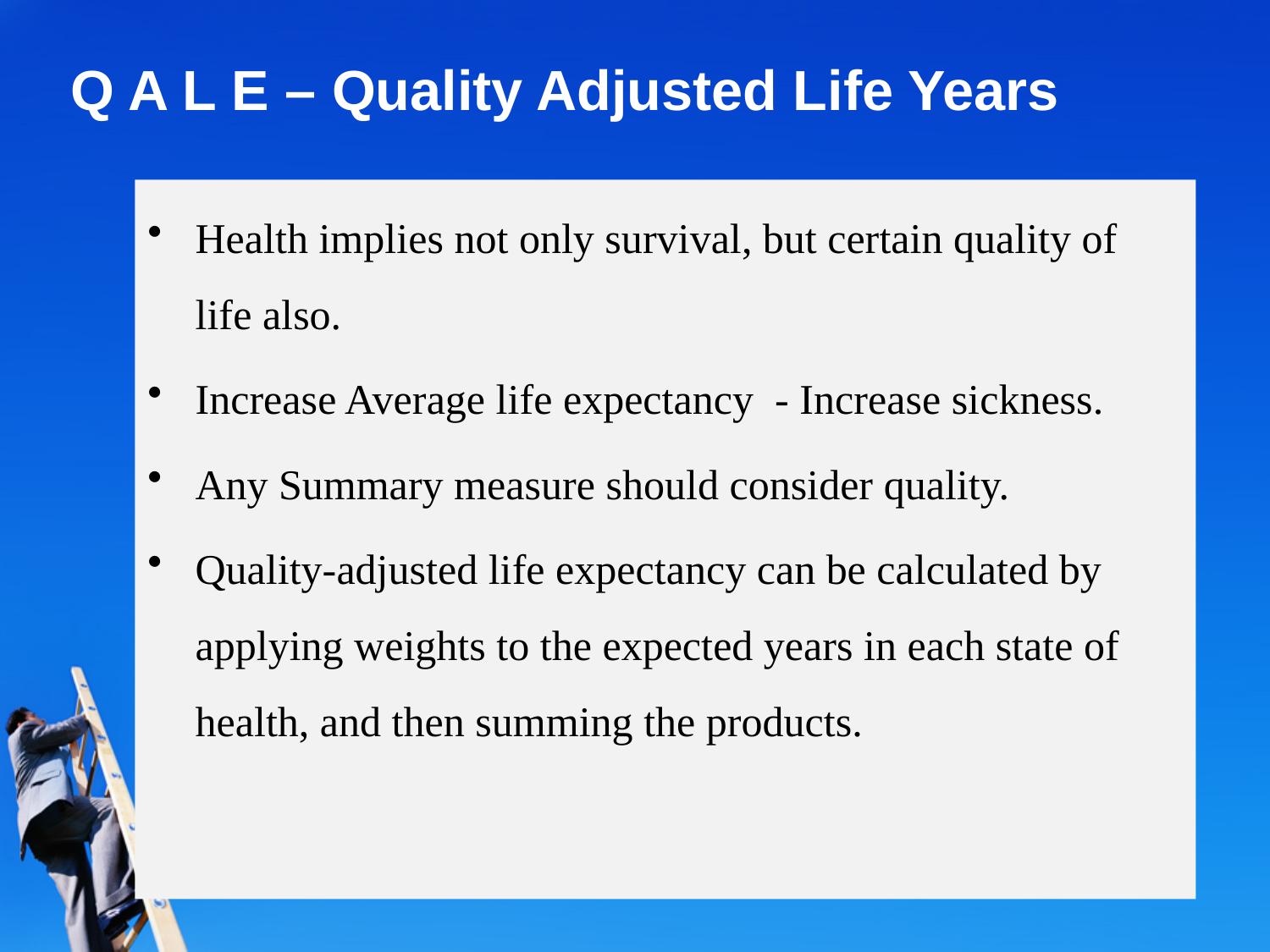

# Q A L E – Quality Adjusted Life Years
Health implies not only survival, but certain quality of life also.
Increase Average life expectancy  - Increase sickness.
Any Summary measure should consider quality.
Quality-adjusted life expectancy can be calculated by applying weights to the expected years in each state of health, and then summing the products.